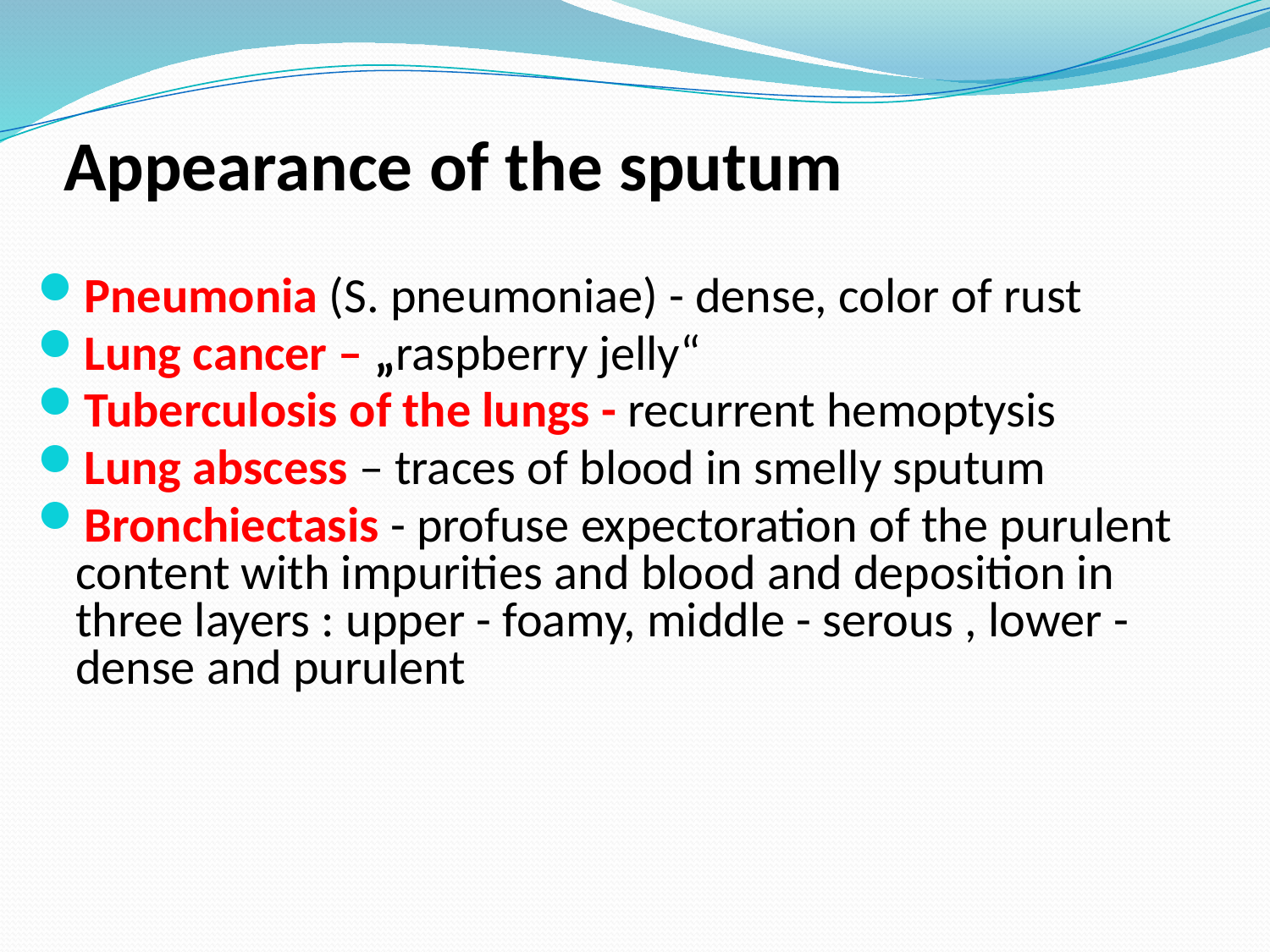

# Appearance of the sputum
Pneumonia (S. pneumoniae) - dense, color of rust
Lung cancer – „raspberry jelly“
Tuberculosis of the lungs - recurrent hemoptysis
Lung abscess – traces of blood in smelly sputum
Bronchiectasis - profuse expectoration of the purulent content with impurities and blood and deposition in three layers : upper - foamy, middle - serous , lower - dense and purulent